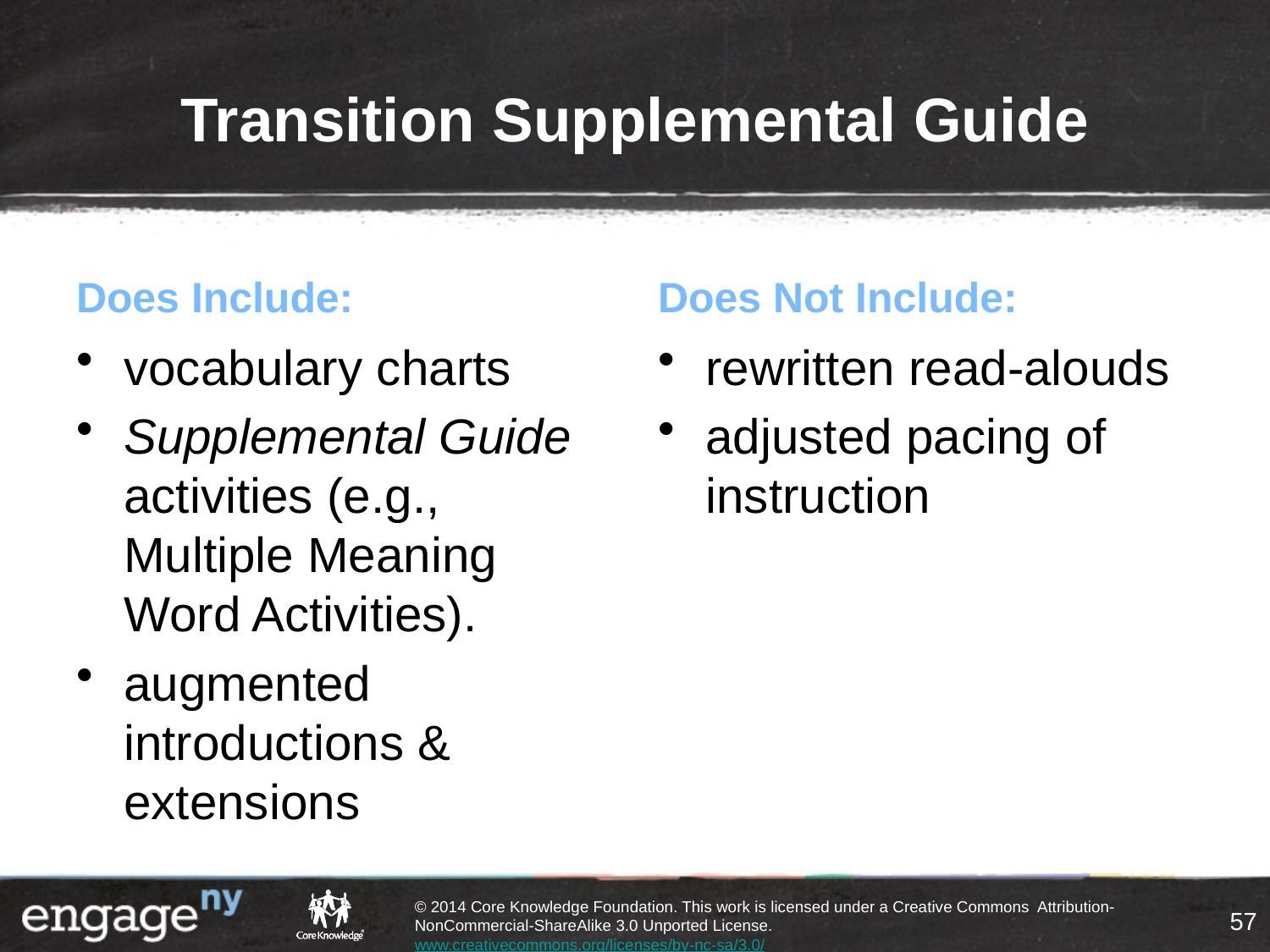

# Transition Supplemental Guide
Does Include:
Does Not Include:
vocabulary charts
Supplemental Guide activities (e.g., Multiple Meaning Word Activities).
augmented introductions & extensions
rewritten read-alouds
adjusted pacing of instruction

57